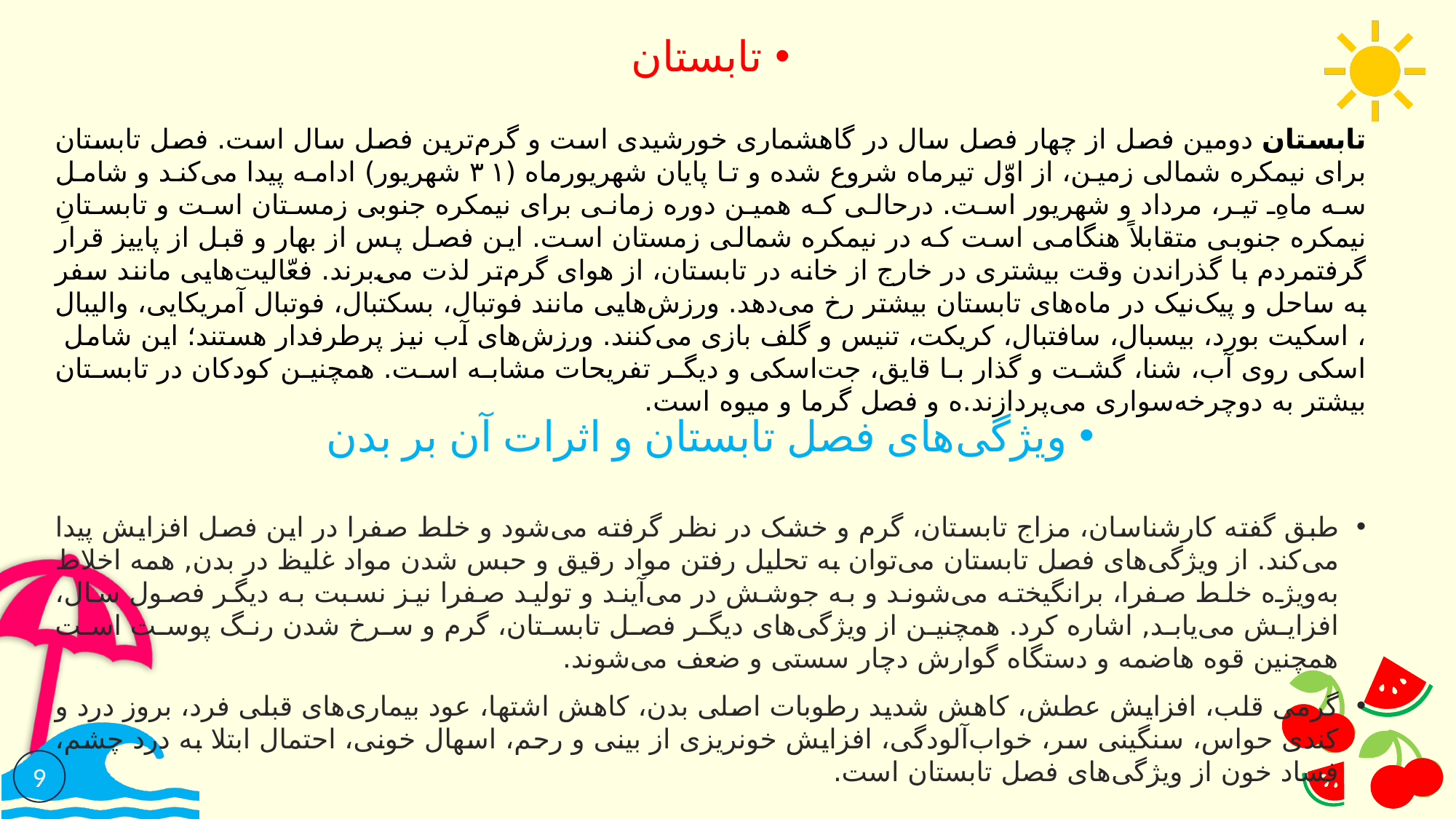

تابستان
تابستان دومین فصل از چهار فصل سال در گاهشماری خورشیدی است و گرم‌ترین فصل سال است. فصل تابستان برای نیمکره شمالی زمین، از اوّل تیرماه شروع شده و تا پایان شهریورماه (۳۱ شهریور) ادامه پیدا می‌کند و شامل سه ماهِ تیر، مرداد و شهریور است. درحالی که همین دوره زمانی برای نیمکره جنوبی زمستان است و تابستانِ نیمکره جنوبی متقابلاً هنگامی است که در نیمکره شمالی زمستان است. این فصل پس از بهار و قبل از پاییز قرار گرفتمردم با گذراندن وقت بیشتری در خارج از خانه در تابستان، از هوای گرم‌تر لذت می‌برند. فعّالیت‌هایی مانند سفر به ساحل و پیک‌نیک در ماه‌های تابستان بیشتر رخ می‌دهد. ورزش‌هایی مانند فوتبال، بسکتبال، فوتبال آمریکایی، والیبال، اسکیت بورد، بیسبال، سافتبال، کریکت، تنیس و گلف بازی می‌کنند. ورزش‌های آب نیز پرطرفدار هستند؛ این شامل اسکی روی آب، شنا، گشت و گذار با قایق، جت‌اسکی و دیگر تفریحات مشابه است. همچنین کودکان در تابستان بیشتر به دوچرخه‌سواری می‌پردازند.ه و فصل گرما و میوه است.
ویژگی‌های فصل تابستان و اثرات آن بر بدن

طبق گفته کارشناسان، مزاج تابستان، گرم و خشک در نظر گرفته می‌شود و خلط صفرا در این فصل افزایش پیدا می‌کند. از ویژگی‌های فصل تابستان می‌توان به تحلیل رفتن مواد رقیق و حبس شدن مواد غلیظ در بدن, همه اخلاط به‌ویژه خلط صفرا، برانگیخته می‌شوند و به جوشش در می‌آیند و تولید صفرا نیز نسبت به دیگر فصول سال، افزایش می‌یابد, اشاره کرد. همچنین از ویژگی‌های دیگر فصل تابستان، گرم و سرخ شدن رنگ پوست است همچنین قوه هاضمه و دستگاه گوارش دچار سستی و ضعف می‌شوند.
گرمی قلب، افزایش عطش، کاهش شدید رطوبات اصلی بدن، کاهش اشتها، عود بیماری‌های قبلی فرد، بروز درد و کندی حواس، سنگینی سر، خواب‌آلودگی، افزایش خونریزی از بینی و رحم، اسهال خونی، احتمال ابتلا به درد چشم، فساد خون از ویژگی‌های فصل تابستان است.

9